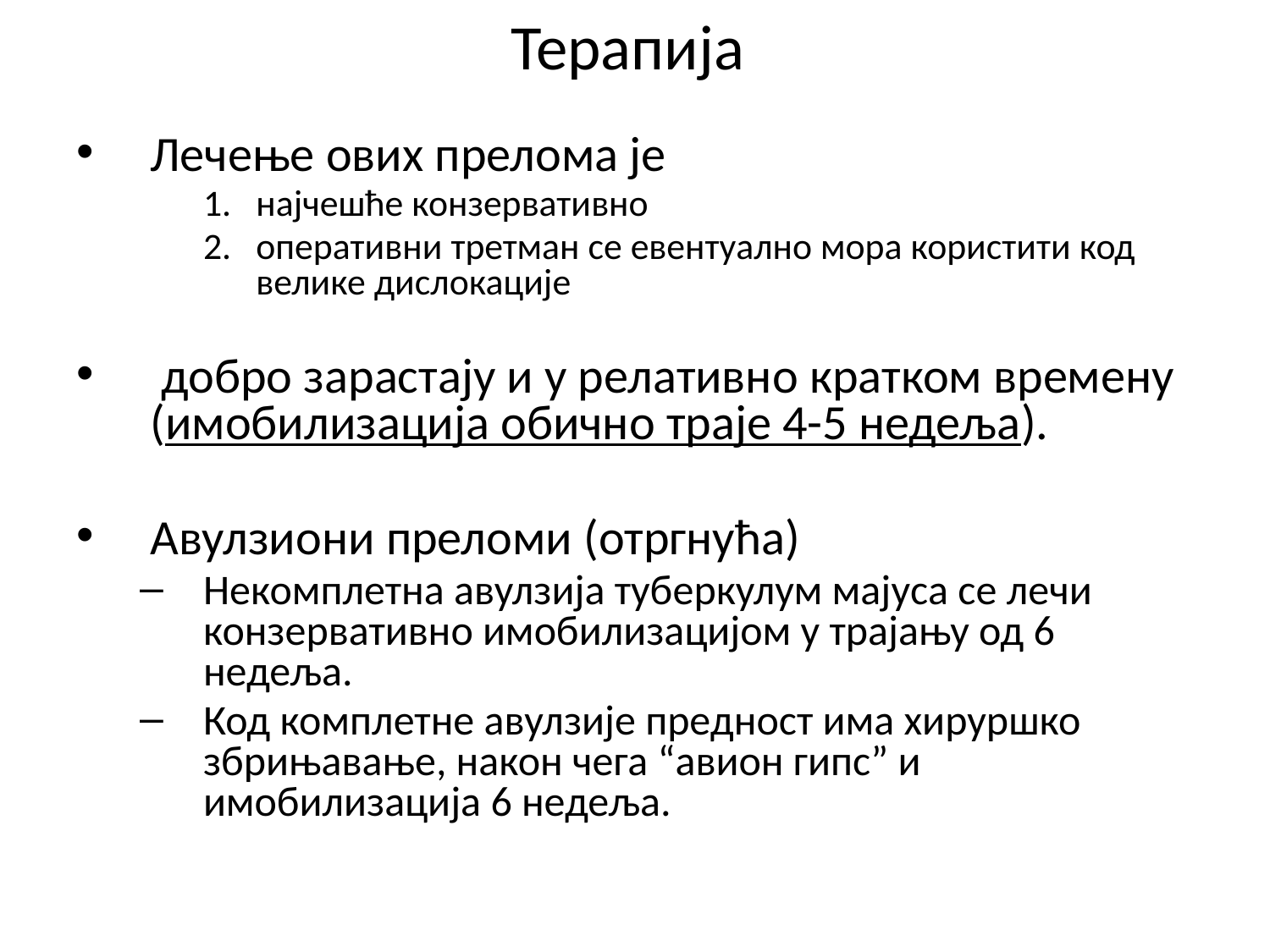

# Терапија
Лечење ових прелома је
најчешће конзервативно
оперативни третман се евентуално мора користити код велике дислокације

 добро зарастају и у релативно кратком времену (имобилизација обично траје 4-5 недеља).

Авулзиони преломи (отргнућа)
Некомплетна авулзија туберкулум мајуса се лечи конзервативно имобилизацијом у трајању од 6 недеља.
Код комплетне авулзије предност има хируршко збрињавање, након чега “авион гипс” и имобилизација 6 недеља.